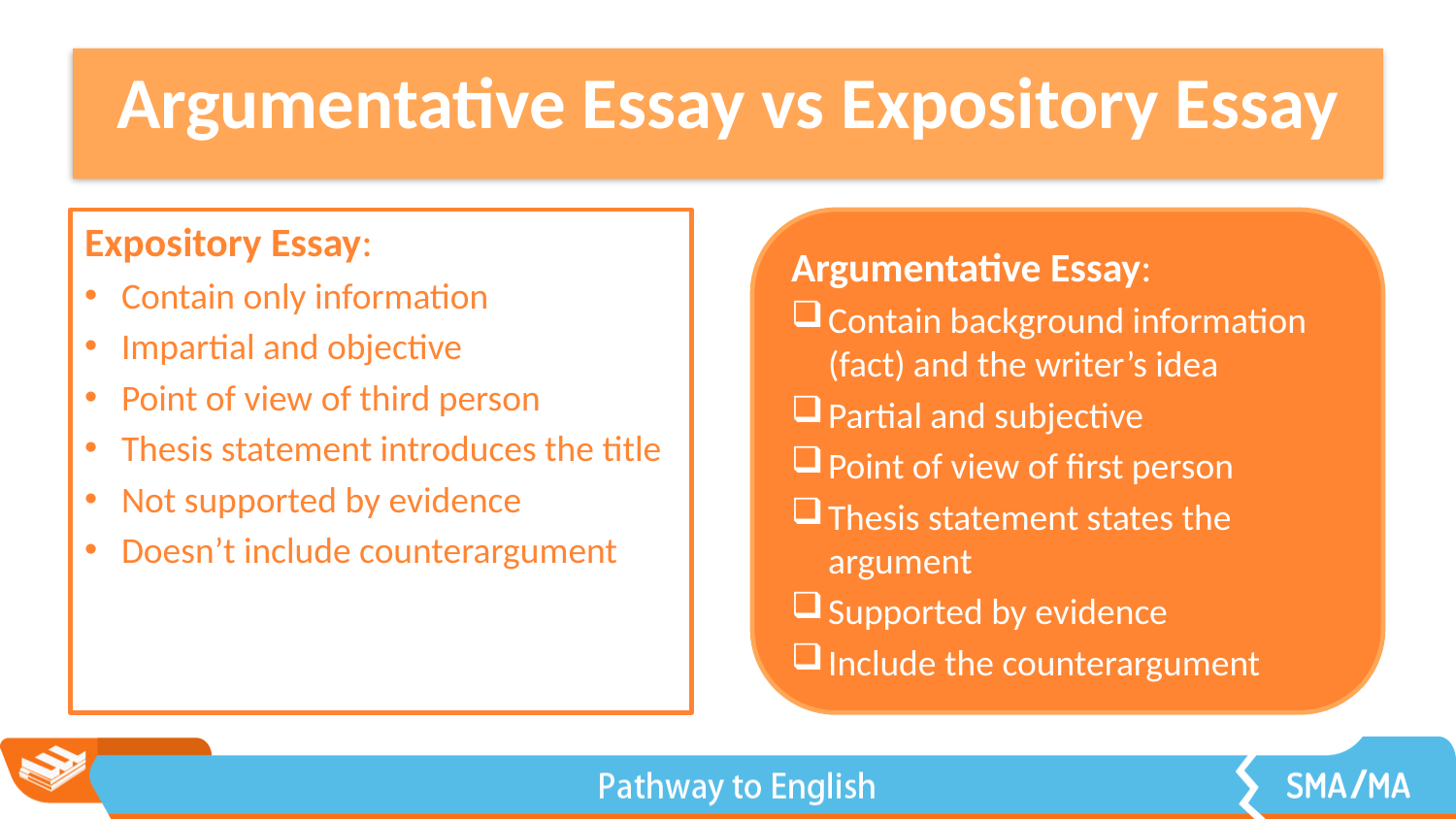

# Argumentative Essay vs Expository Essay
Expository Essay:
Contain only information
Impartial and objective
Point of view of third person
Thesis statement introduces the title
Not supported by evidence
Doesn’t include counterargument
Argumentative Essay:
Contain background information (fact) and the writer’s idea
Partial and subjective
Point of view of first person
Thesis statement states the argument
Supported by evidence
Include the counterargument